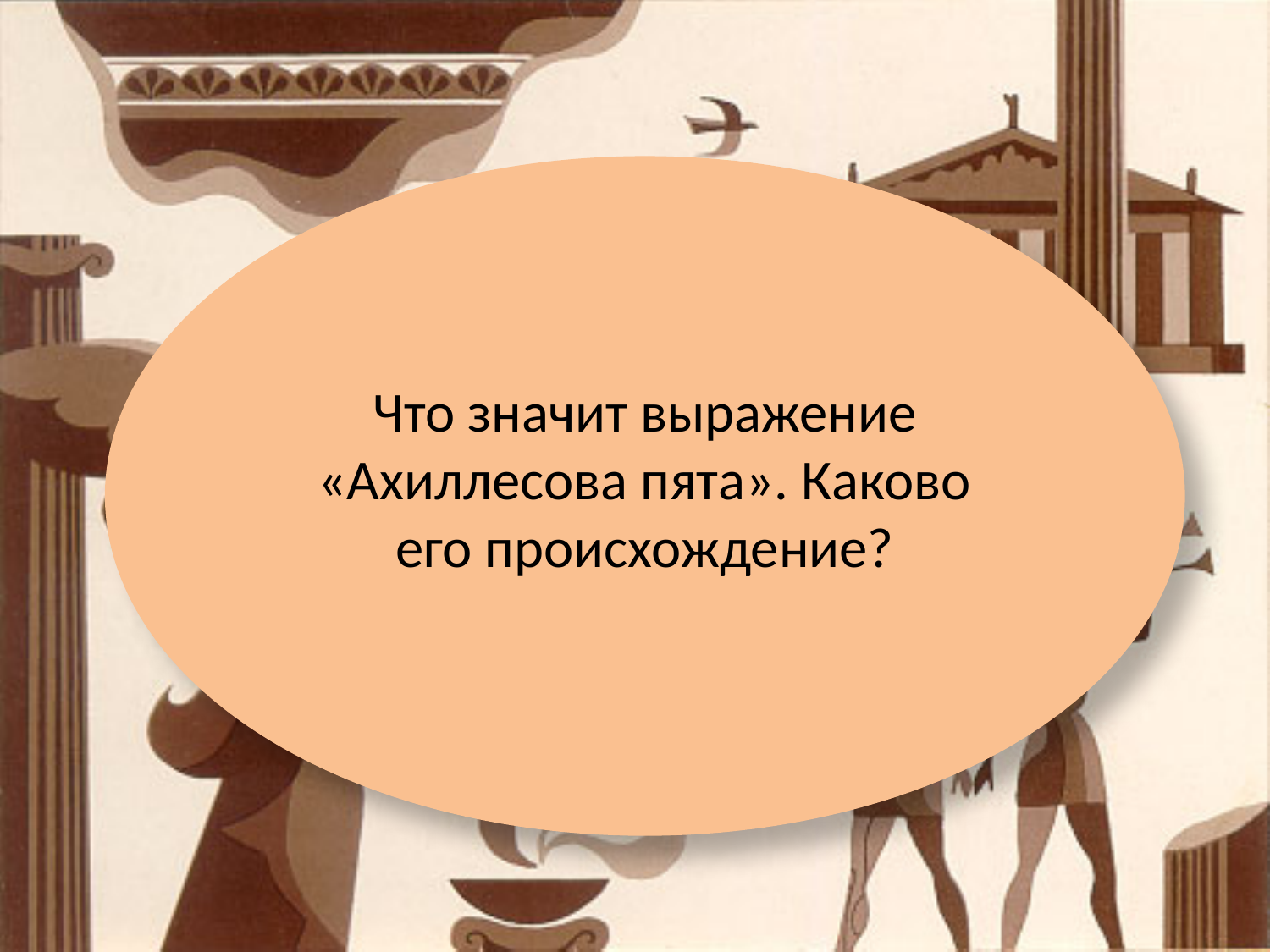

Что значит выражение «Ахиллесова пята». Каково его происхождение?